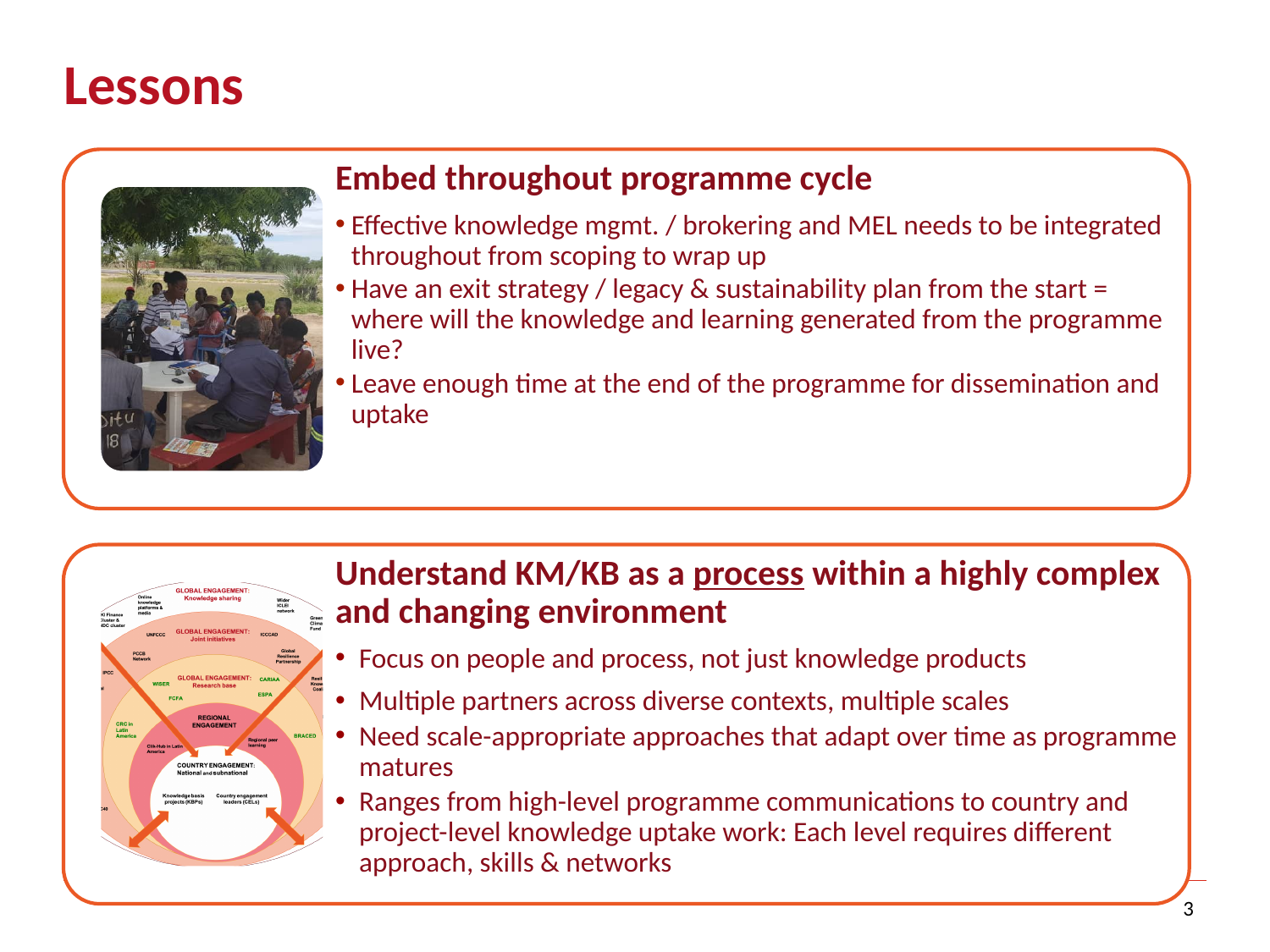

# Lessons

Embed throughout programme cycle
Effective knowledge mgmt. / brokering and MEL needs to be integrated throughout from scoping to wrap up
Have an exit strategy / legacy & sustainability plan from the start = where will the knowledge and learning generated from the programme live?
Leave enough time at the end of the programme for dissemination and uptake

Understand KM/KB as a process within a highly complex and changing environment
Focus on people and process, not just knowledge products
Multiple partners across diverse contexts, multiple scales
Need scale-appropriate approaches that adapt over time as programme matures
Ranges from high-level programme communications to country and project-level knowledge uptake work: Each level requires different approach, skills & networks

3